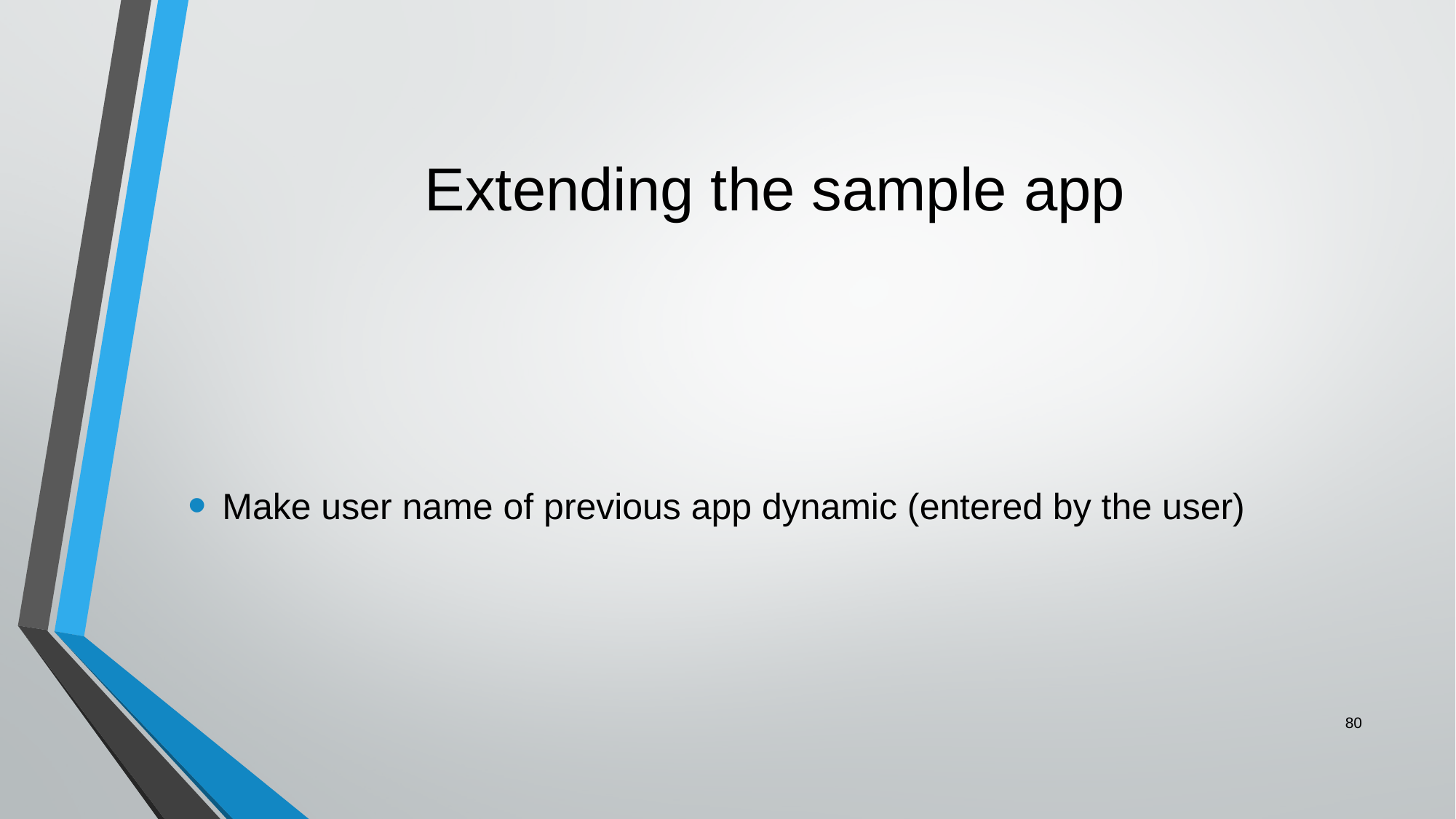

# Extending the sample app
Make user name of previous app dynamic (entered by the user)
80